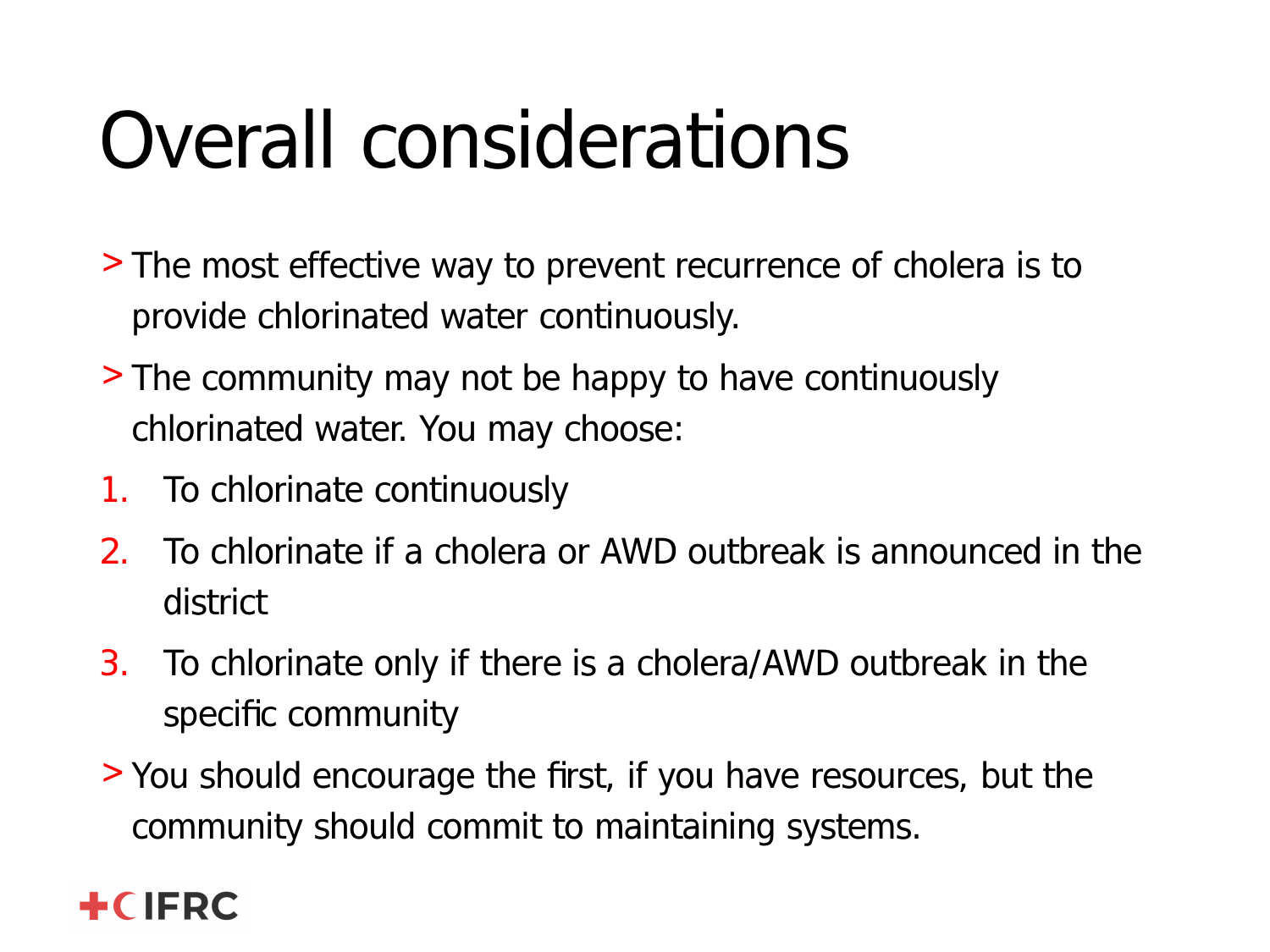

# Overall considerations
The most effective way to prevent recurrence of cholera is to provide chlorinated water continuously.
The community may not be happy to have continuously chlorinated water. You may choose:
To chlorinate continuously
To chlorinate if a cholera or AWD outbreak is announced in the district
To chlorinate only if there is a cholera/AWD outbreak in the specific community
You should encourage the first, if you have resources, but the community should commit to maintaining systems.